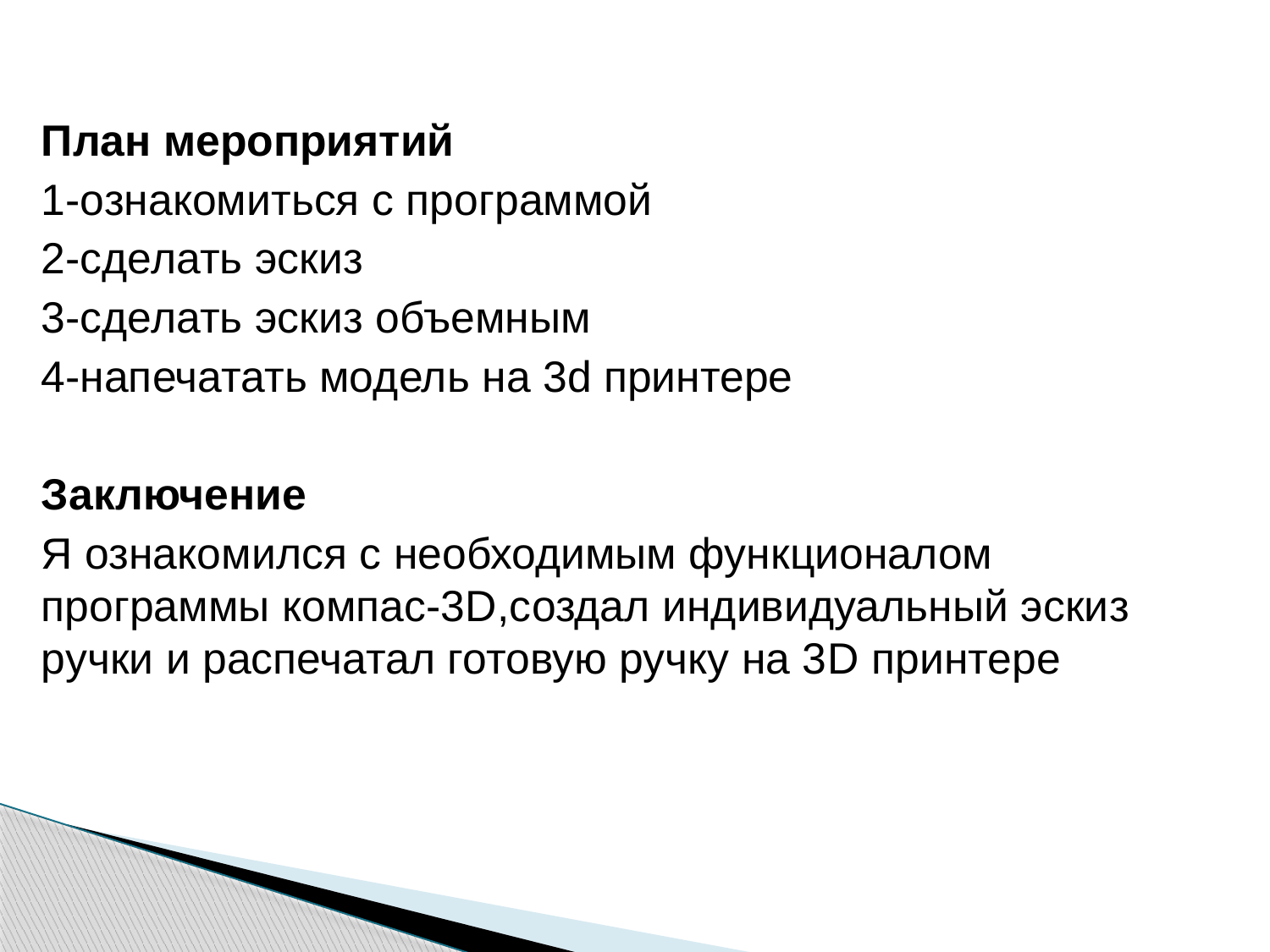

План мероприятий
1-ознакомиться с программой
2-сделать эскиз
3-сделать эскиз объемным
4-напечатать модель на 3d принтере

Заключение
Я ознакомился с необходимым функционалом программы компас-3D,создал индивидуальный эскиз ручки и распечатал готовую ручку на 3D принтере